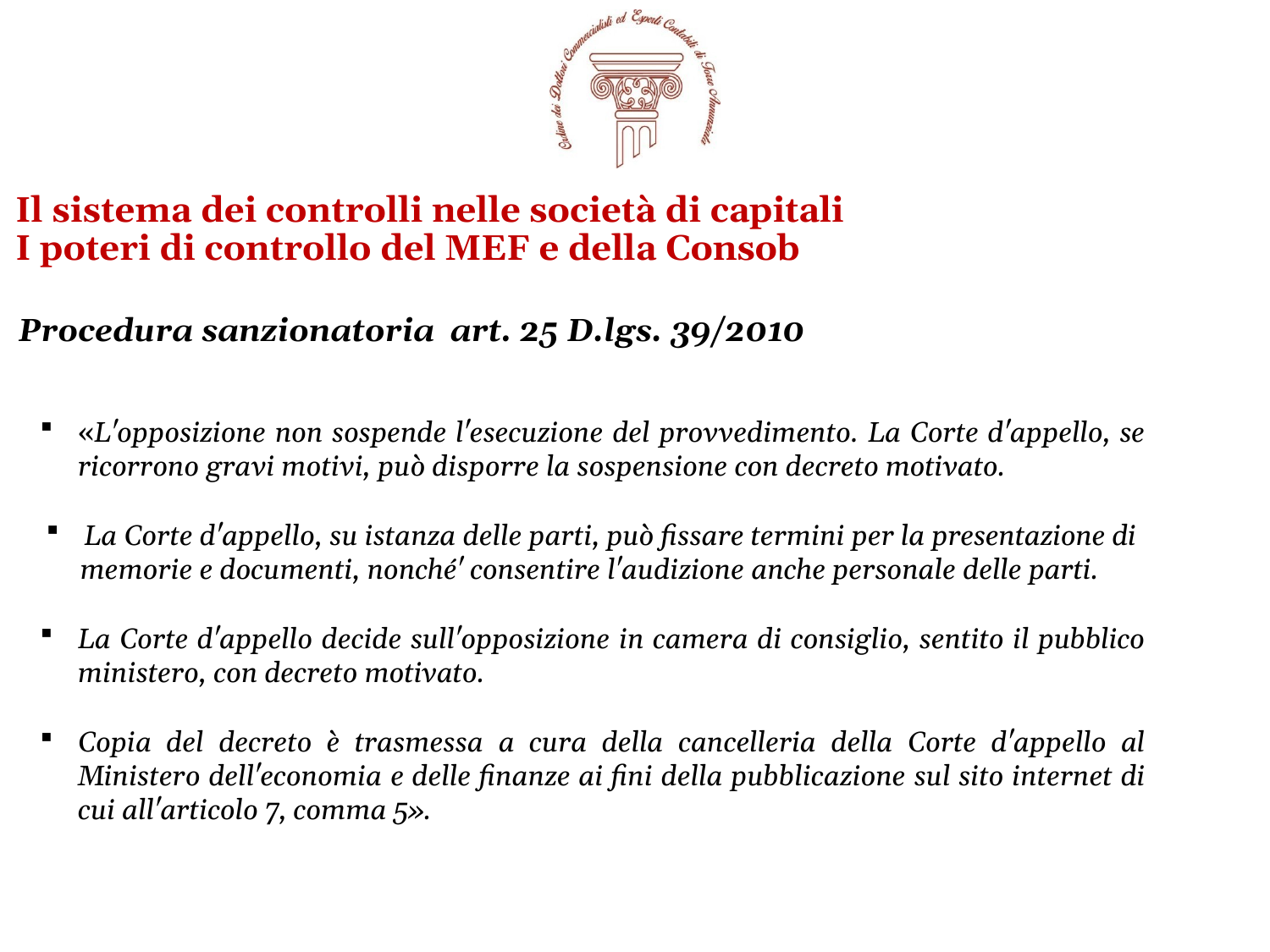

# Il sistema dei controlli nelle società di capitali I poteri di controllo del MEF e della Consob
Procedura sanzionatoria art. 25 D.lgs. 39/2010

«L'opposizione non sospende l'esecuzione del provvedimento. La Corte d'appello, se ricorrono gravi motivi, può disporre la sospensione con decreto motivato.

La Corte d'appello, su istanza delle parti, può fissare termini per la presentazione di
memorie e documenti, nonché' consentire l'audizione anche personale delle parti.

La Corte d'appello decide sull'opposizione in camera di consiglio, sentito il pubblico ministero, con decreto motivato.

Copia del decreto è trasmessa a cura della cancelleria della Corte d'appello al Ministero dell'economia e delle finanze ai fini della pubblicazione sul sito internet di cui all'articolo 7, comma 5».